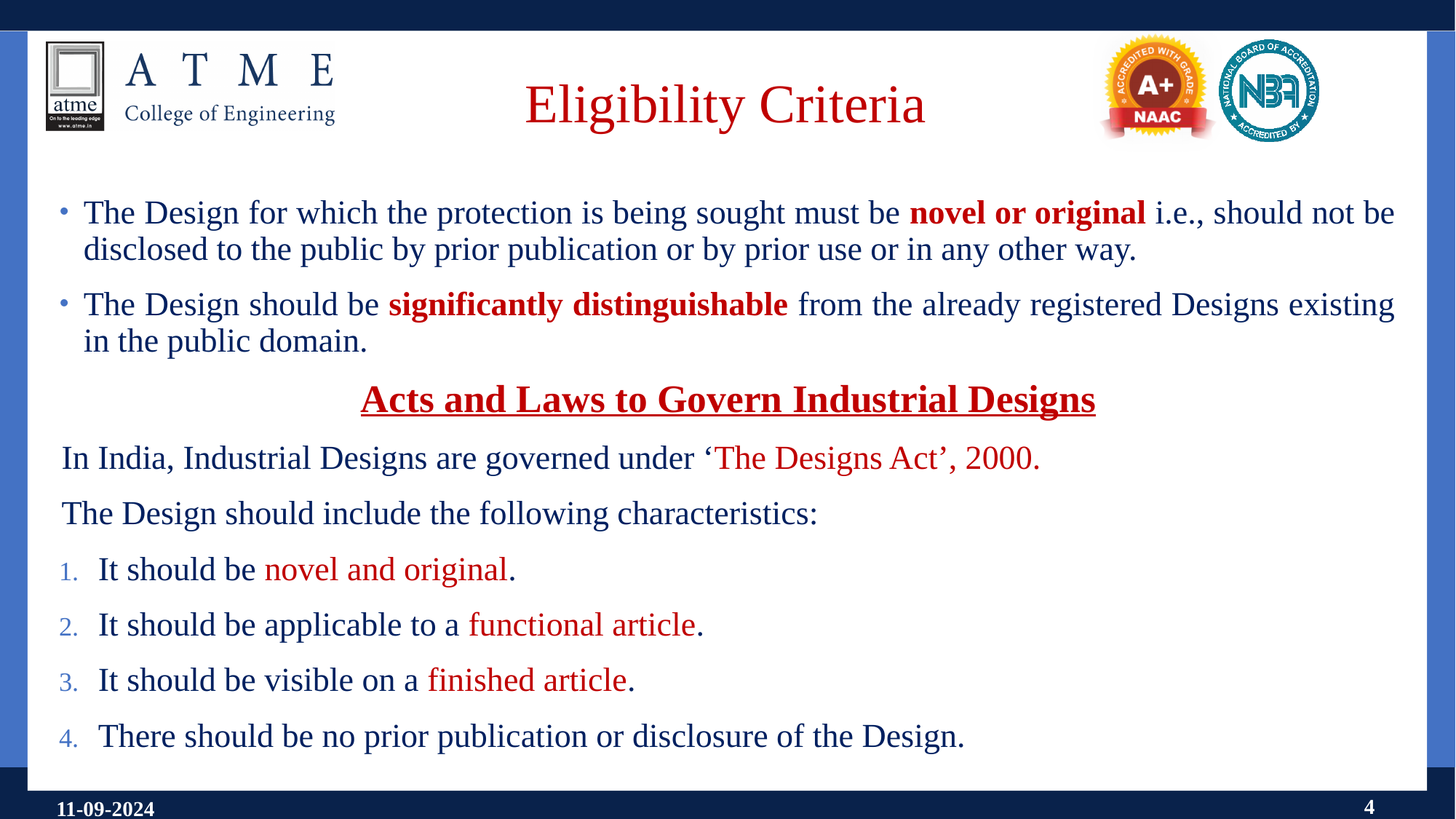

# Eligibility Criteria
The Design for which the protection is being sought must be novel or original i.e., should not be disclosed to the public by prior publication or by prior use or in any other way.
The Design should be significantly distinguishable from the already registered Designs existing in the public domain.
Acts and Laws to Govern Industrial Designs
In India, Industrial Designs are governed under ‘The Designs Act’, 2000.
The Design should include the following characteristics:
 It should be novel and original.
 It should be applicable to a functional article.
 It should be visible on a finished article.
 There should be no prior publication or disclosure of the Design.
4
11-09-2024